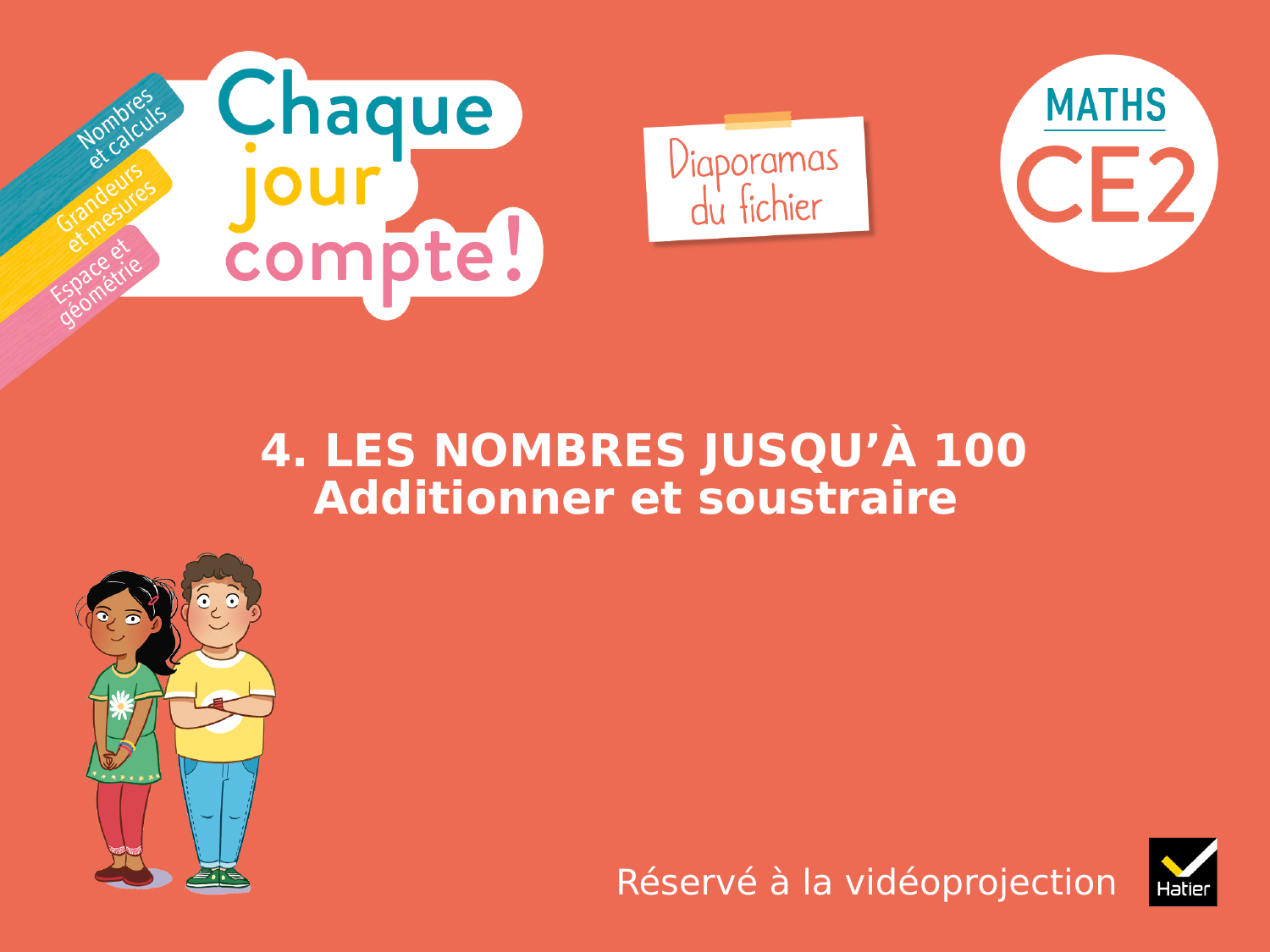

# 4. LES NOMBRES JUSQU’À 100 Additionner et soustraire